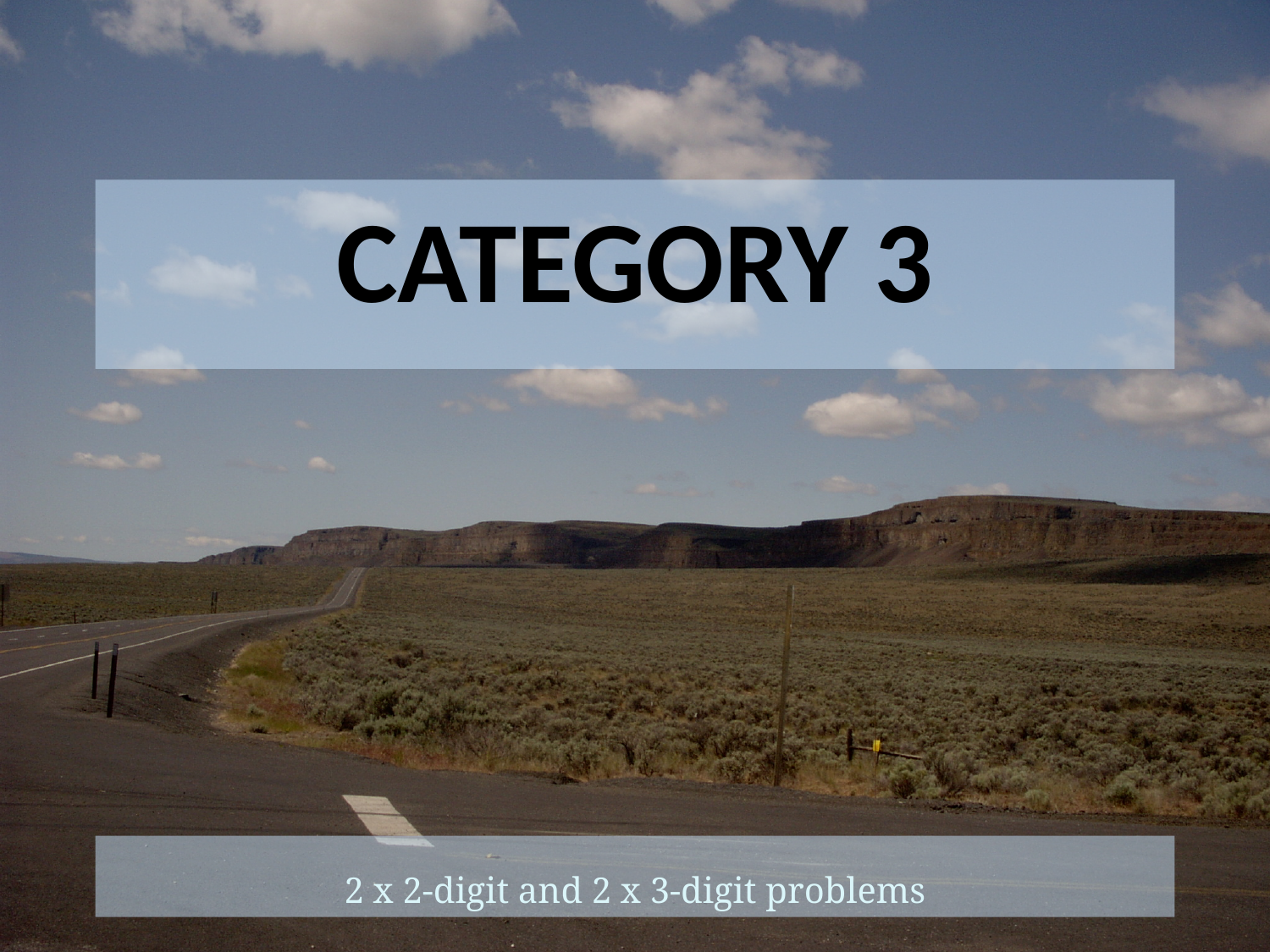

# Category 3
2 x 2-digit and 2 x 3-digit problems